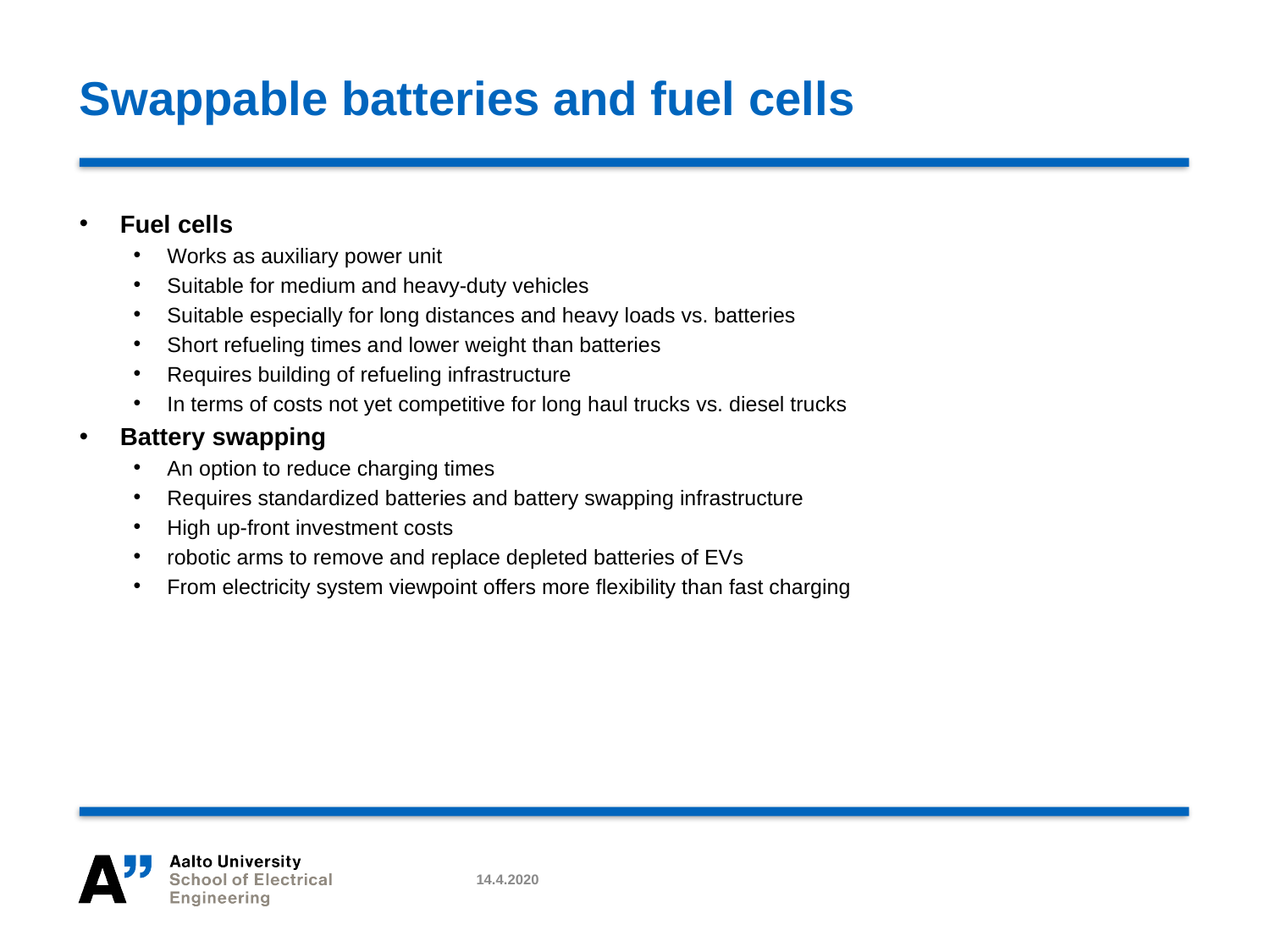

# Swappable batteries and fuel cells
Fuel cells
Works as auxiliary power unit
Suitable for medium and heavy-duty vehicles
Suitable especially for long distances and heavy loads vs. batteries
Short refueling times and lower weight than batteries
Requires building of refueling infrastructure
In terms of costs not yet competitive for long haul trucks vs. diesel trucks
Battery swapping
An option to reduce charging times
Requires standardized batteries and battery swapping infrastructure
High up-front investment costs
robotic arms to remove and replace depleted batteries of EVs
From electricity system viewpoint offers more flexibility than fast charging

14.4.2020